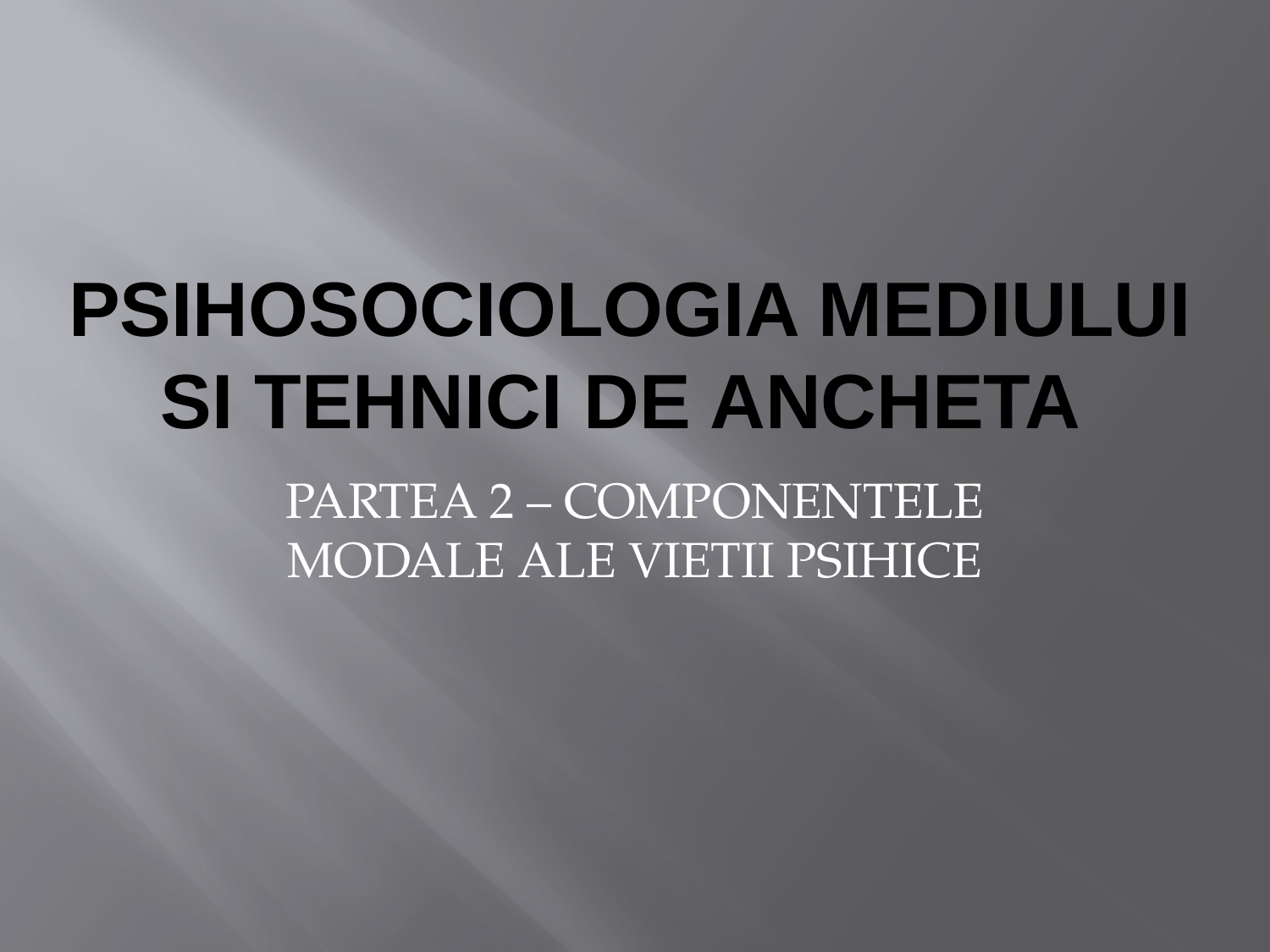

# PSIHOSOCIOLOGIA MEDIULUI SI TEHNICI DE ANCHETA
PARTEA 2 – COMPONENTELE MODALE ALE VIETII PSIHICE